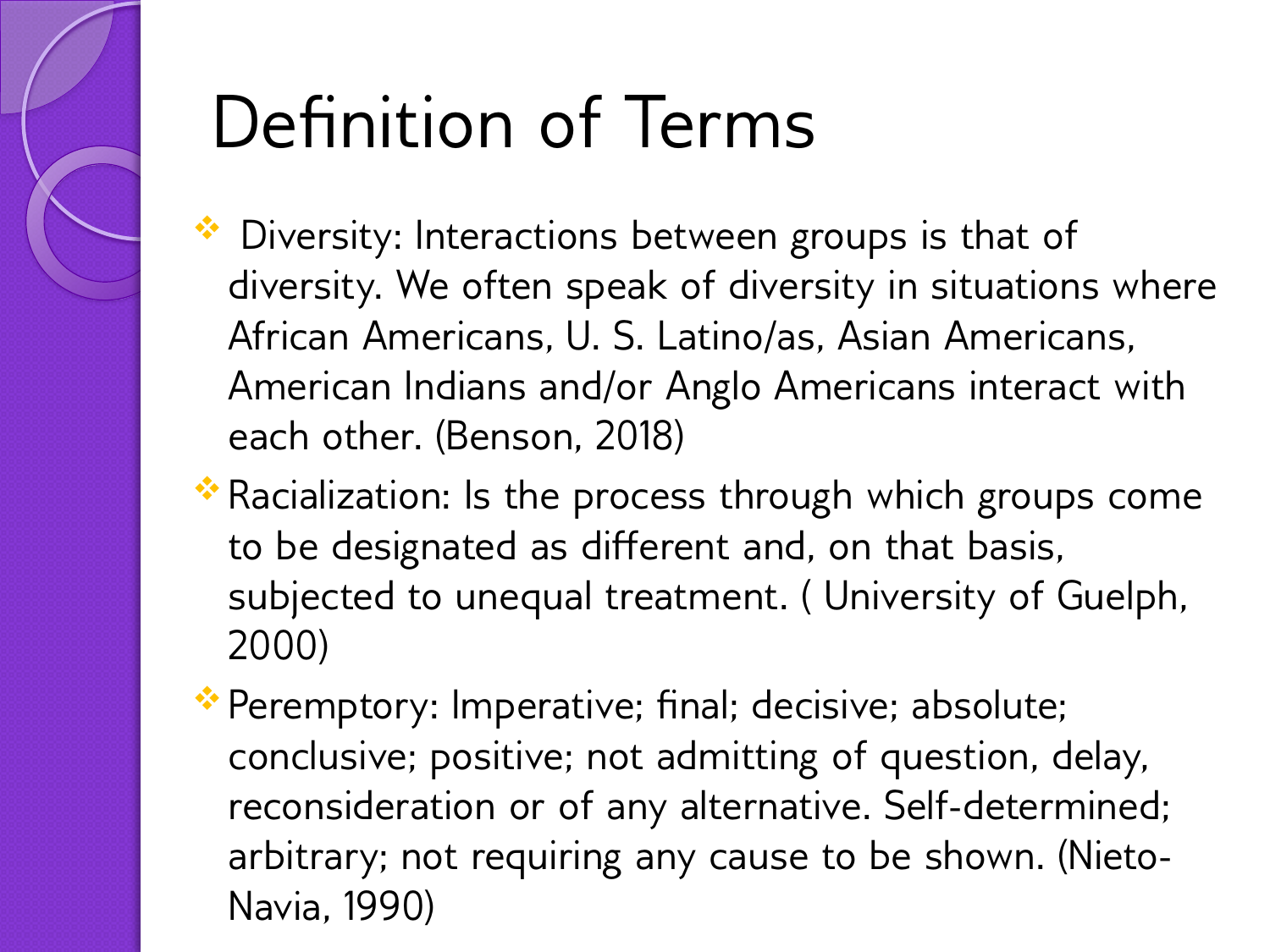

# Definition of Terms
 Diversity: Interactions between groups is that of diversity. We often speak of diversity in situations where African Americans, U. S. Latino/as, Asian Americans, American Indians and/or Anglo Americans interact with each other. (Benson, 2018)
Racialization: Is the process through which groups come to be designated as different and, on that basis, subjected to unequal treatment. ( University of Guelph, 2000)
Peremptory: Imperative; final; decisive; absolute; conclusive; positive; not admitting of question, delay, reconsideration or of any alternative. Self-determined; arbitrary; not requiring any cause to be shown. (Nieto-Navia, 1990)